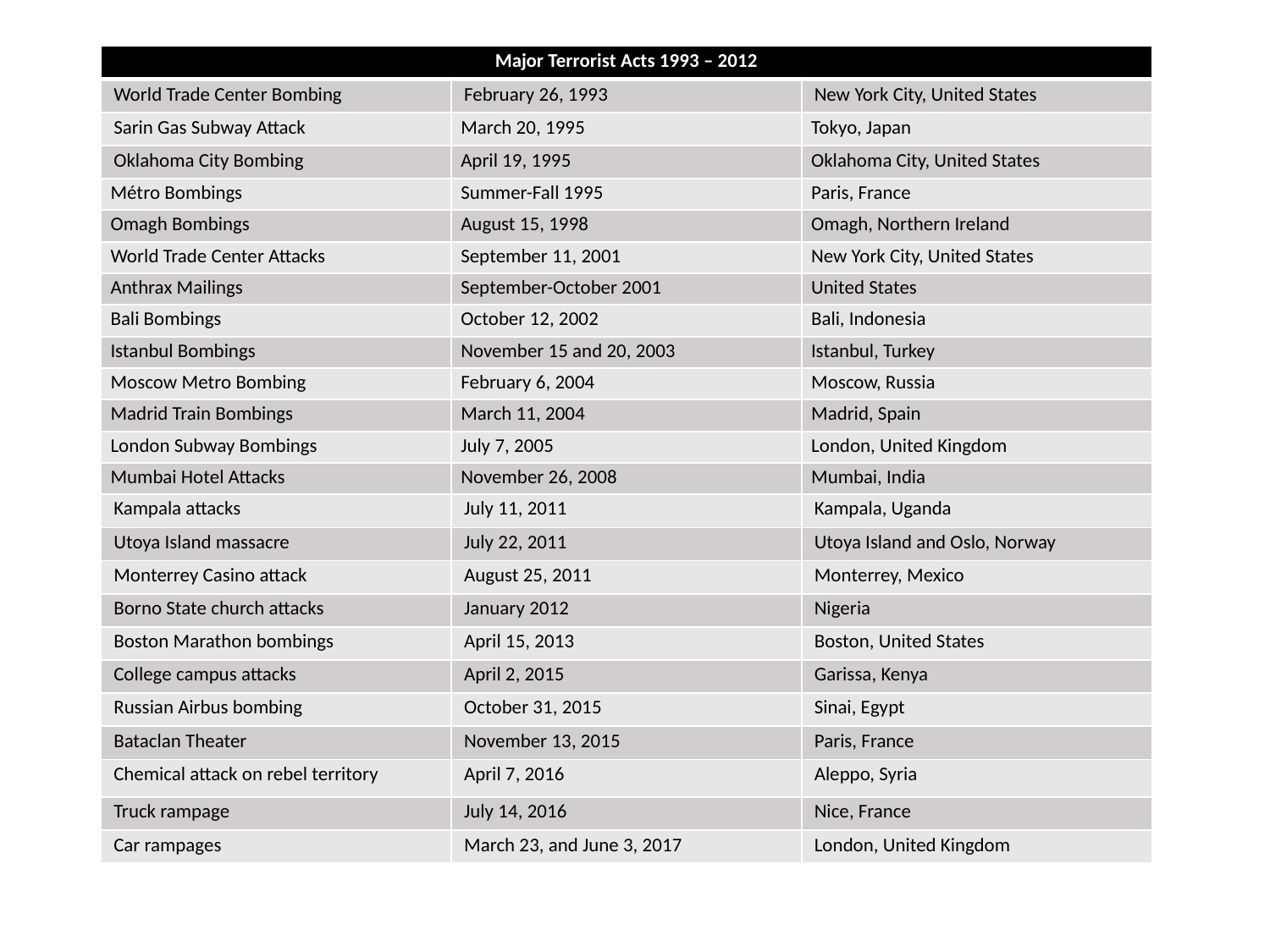

| Major Terrorist Acts 1993 – 2012 |  |  |
| --- | --- | --- |
| World Trade Center Bombing | February 26, 1993 | New York City, United States |
| Sarin Gas Subway Attack | March 20, 1995 | Tokyo, Japan |
| Oklahoma City Bombing | April 19, 1995 | Oklahoma City, United States |
| Métro Bombings | Summer-Fall 1995 | Paris, France |
| Omagh Bombings | August 15, 1998 | Omagh, Northern Ireland |
| World Trade Center Attacks | September 11, 2001 | New York City, United States |
| Anthrax Mailings | September-October 2001 | United States |
| Bali Bombings | October 12, 2002 | Bali, Indonesia |
| Istanbul Bombings | November 15 and 20, 2003 | Istanbul, Turkey |
| Moscow Metro Bombing | February 6, 2004 | Moscow, Russia |
| Madrid Train Bombings | March 11, 2004 | Madrid, Spain |
| London Subway Bombings | July 7, 2005 | London, United Kingdom |
| Mumbai Hotel Attacks | November 26, 2008 | Mumbai, India |
| Kampala attacks | July 11, 2011 | Kampala, Uganda |
| Utoya Island massacre | July 22, 2011 | Utoya Island and Oslo, Norway |
| Monterrey Casino attack | August 25, 2011 | Monterrey, Mexico |
| Borno State church attacks | January 2012 | Nigeria |
| Boston Marathon bombings | April 15, 2013 | Boston, United States |
| College campus attacks | April 2, 2015 | Garissa, Kenya |
| Russian Airbus bombing | October 31, 2015 | Sinai, Egypt |
| Bataclan Theater | November 13, 2015 | Paris, France |
| Chemical attack on rebel territory | April 7, 2016 | Aleppo, Syria |
| Truck rampage | July 14, 2016 | Nice, France |
| Car rampages | March 23, and June 3, 2017 | London, United Kingdom |